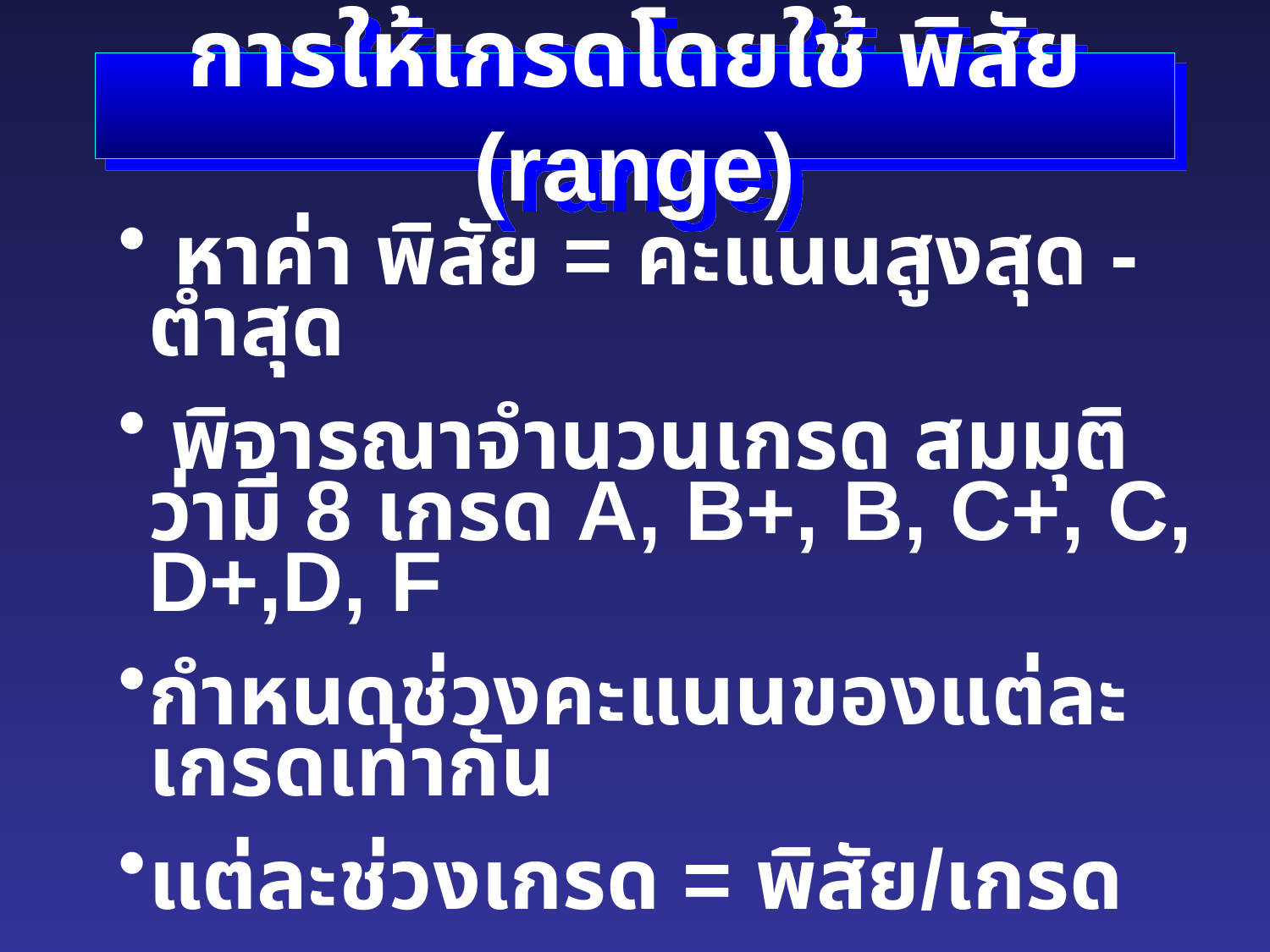

# การให้เกรดโดยใช้ พิสัย (range)
 หาค่า พิสัย = คะแนนสูงสุด - ต่ำสุด
 พิจารณาจำนวนเกรด สมมุติว่ามี 8 เกรด A, B+, B, C+, C, D+,D, F
กำหนดช่วงคะแนนของแต่ละเกรดเท่ากัน
แต่ละช่วงเกรด = พิสัย/เกรด